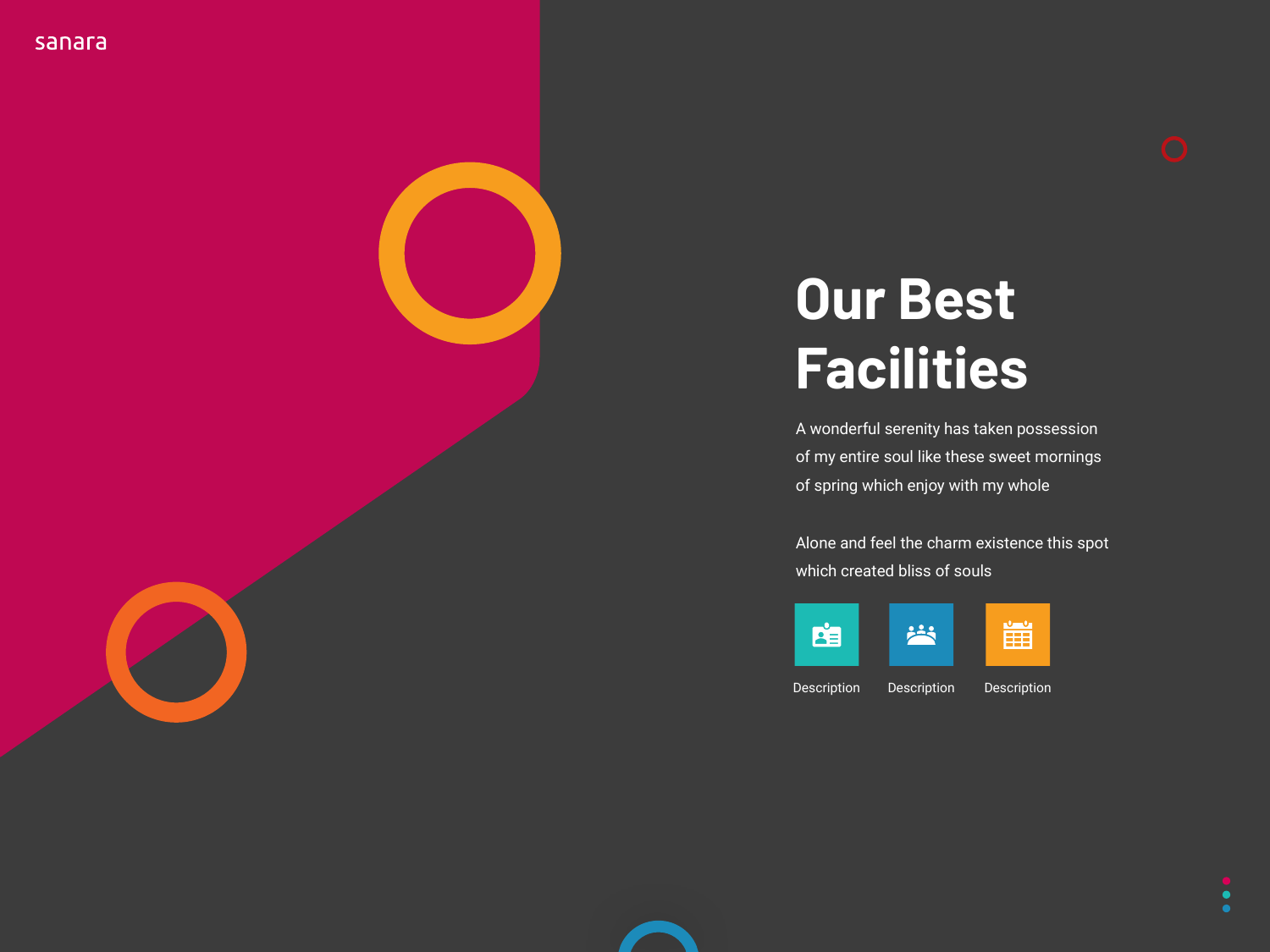

# Our Best Facilities
A wonderful serenity has taken possession of my entire soul like these sweet mornings of spring which enjoy with my whole

Alone and feel the charm existence this spot which created bliss of souls

Description
Description
Description